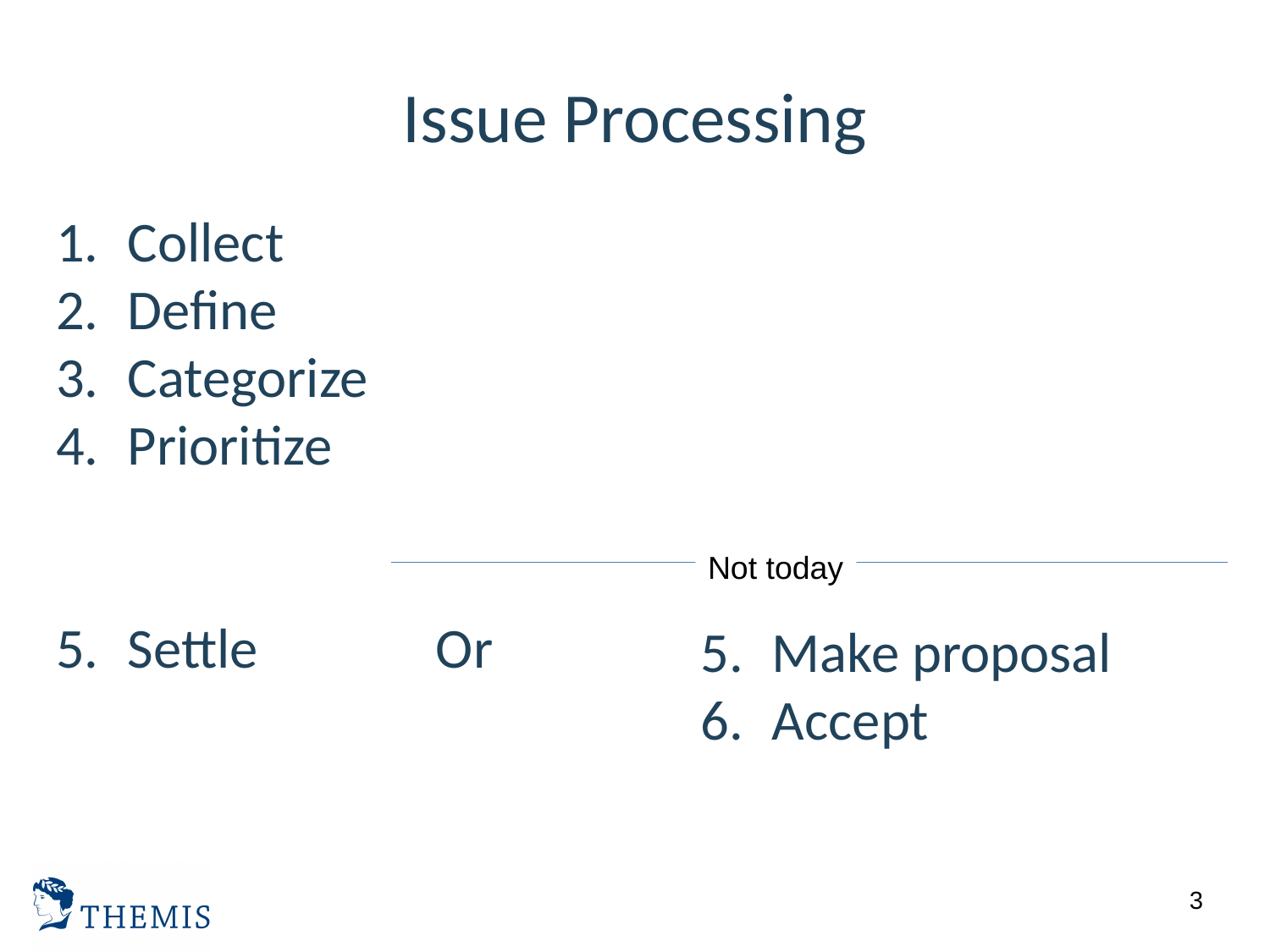

# Issue Processing
Collect
Define
Categorize
Prioritize

Settle              Or
Not today
Make proposal
Accept
3